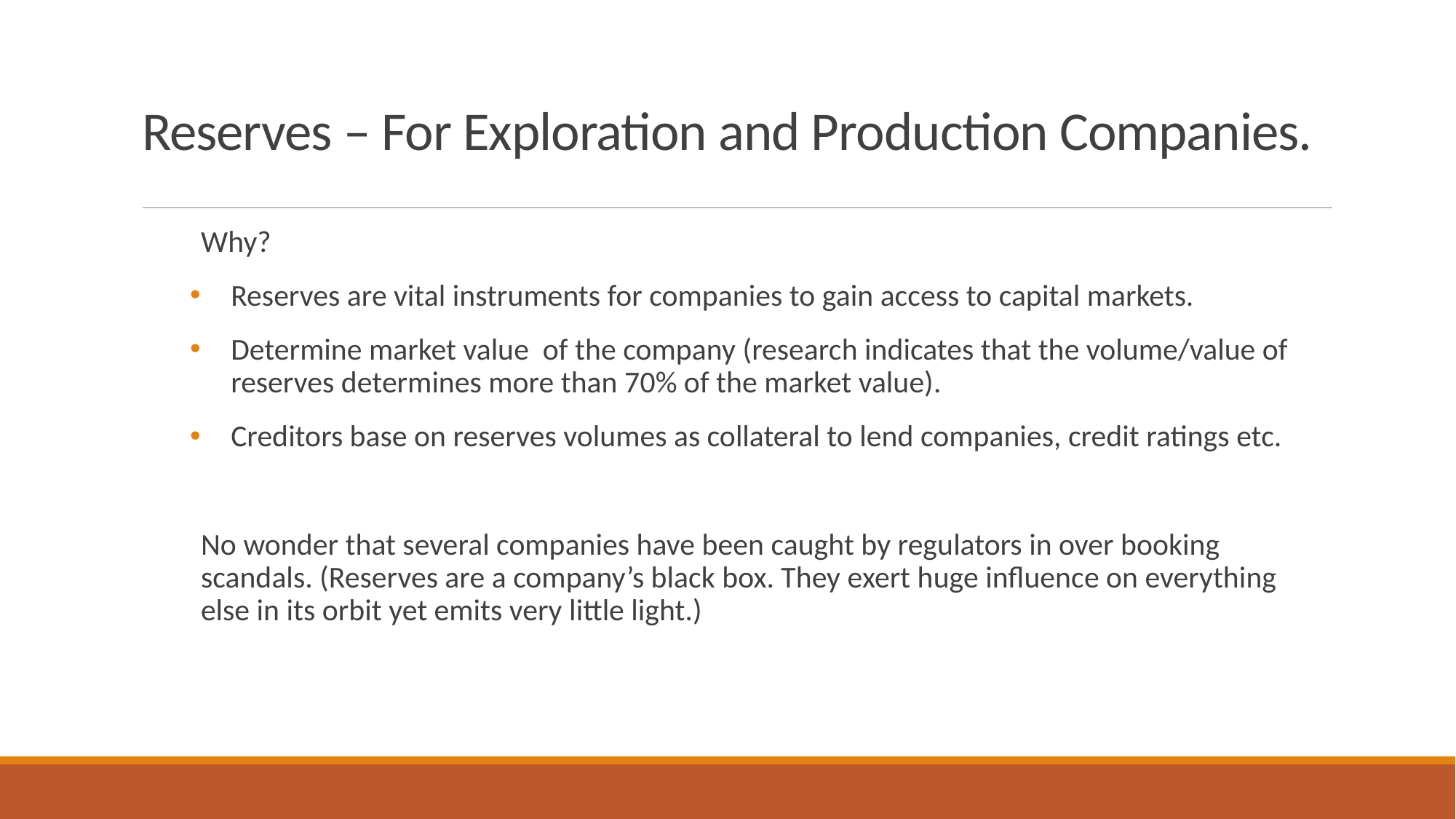

# Reserves – For Exploration and Production Companies.
Why?
Reserves are vital instruments for companies to gain access to capital markets.
Determine market value  of the company (research indicates that the volume/value of reserves determines more than 70% of the market value).
Creditors base on reserves volumes as collateral to lend companies, credit ratings etc.

No wonder that several companies have been caught by regulators in over booking scandals. (Reserves are a company’s black box. They exert huge influence on everything else in its orbit yet emits very little light.)